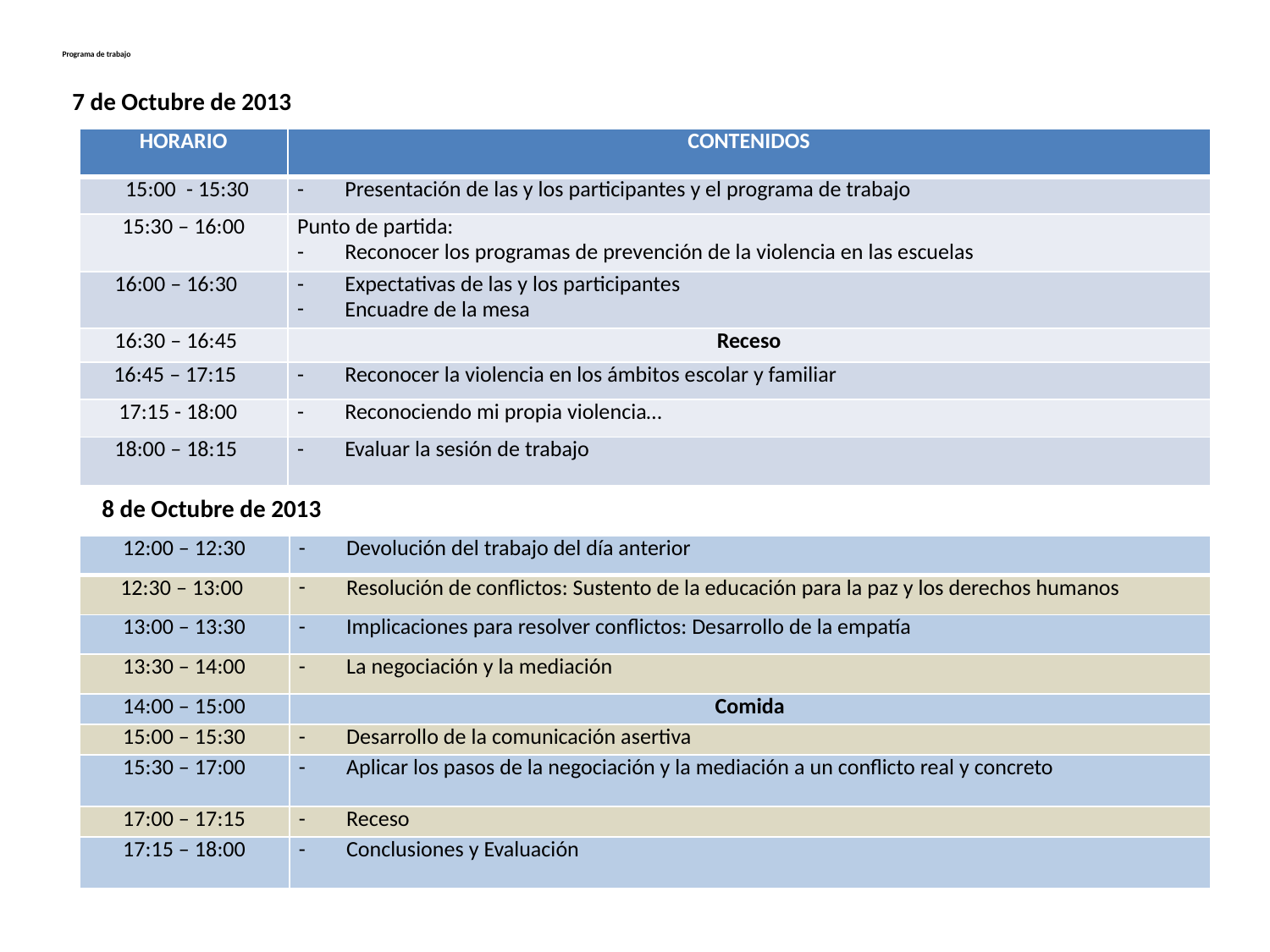

# Programa de trabajo
7 de Octubre de 2013

| HORARIO | CONTENIDOS |
| --- | --- |
| 15:00 - 15:30 | Presentación de las y los participantes y el programa de trabajo |
| 15:30 – 16:00 | Punto de partida: Reconocer los programas de prevención de la violencia en las escuelas |
| 16:00 – 16:30 | Expectativas de las y los participantes Encuadre de la mesa |
| 16:30 – 16:45 | Receso |
| 16:45 – 17:15 | Reconocer la violencia en los ámbitos escolar y familiar |
| 17:15 - 18:00 | Reconociendo mi propia violencia… |
| 18:00 – 18:15 | Evaluar la sesión de trabajo |
8 de Octubre de 2013
| 12:00 – 12:30 | Devolución del trabajo del día anterior |
| --- | --- |
| 12:30 – 13:00 | Resolución de conflictos: Sustento de la educación para la paz y los derechos humanos |
| 13:00 – 13:30 | Implicaciones para resolver conflictos: Desarrollo de la empatía |
| 13:30 – 14:00 | La negociación y la mediación |
| 14:00 – 15:00 | Comida |
| 15:00 – 15:30 | Desarrollo de la comunicación asertiva |
| 15:30 – 17:00 | Aplicar los pasos de la negociación y la mediación a un conflicto real y concreto |
| 17:00 – 17:15 | Receso |
| 17:15 – 18:00 | Conclusiones y Evaluación |